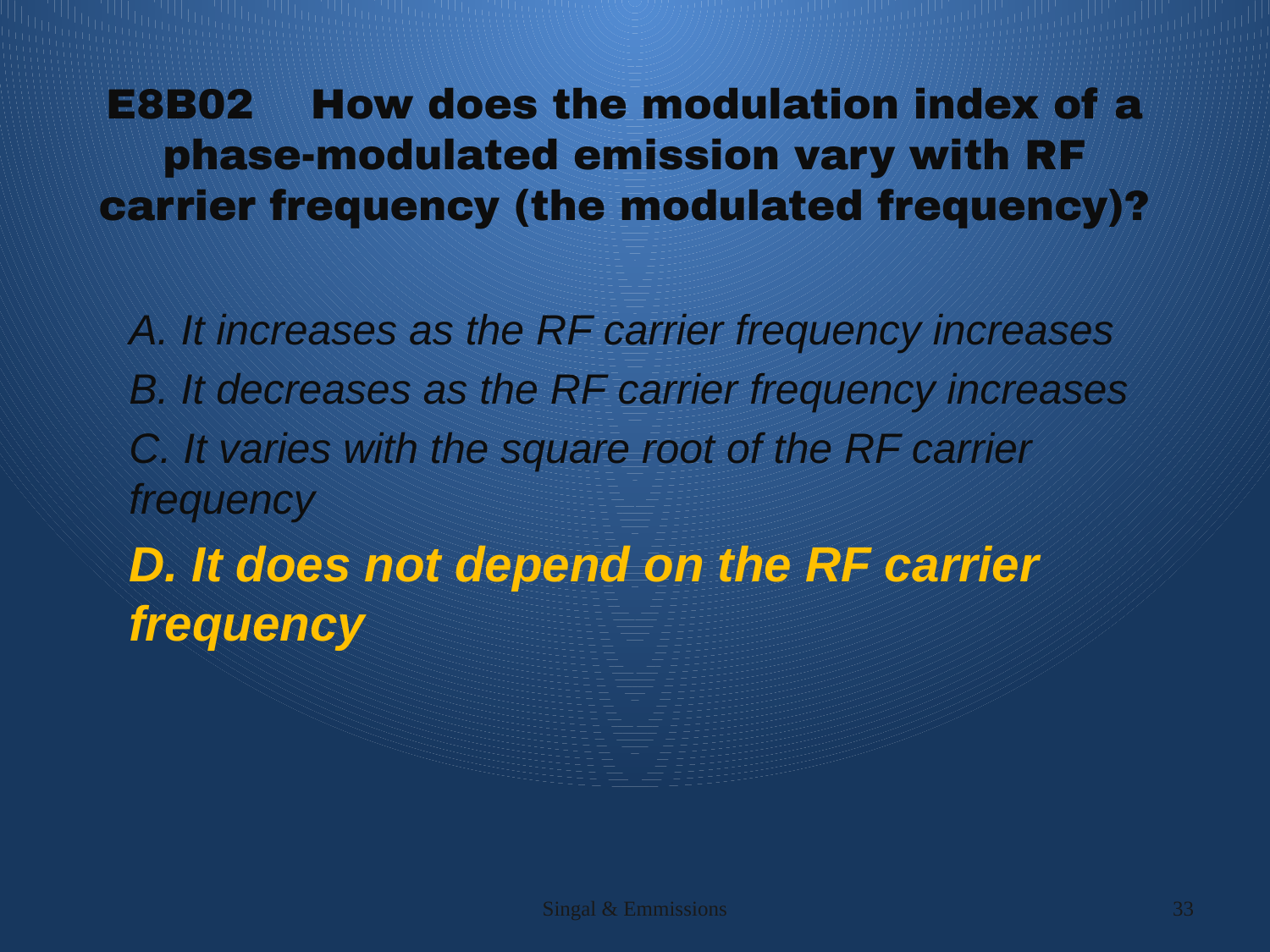

# E8B02    How does the modulation index of a phase-modulated emission vary with RF carrier frequency (the modulated frequency)?
A. It increases as the RF carrier frequency increases
B. It decreases as the RF carrier frequency increases
C. It varies with the square root of the RF carrier frequency
D. It does not depend on the RF carrier frequency
Singal & Emmissions
33